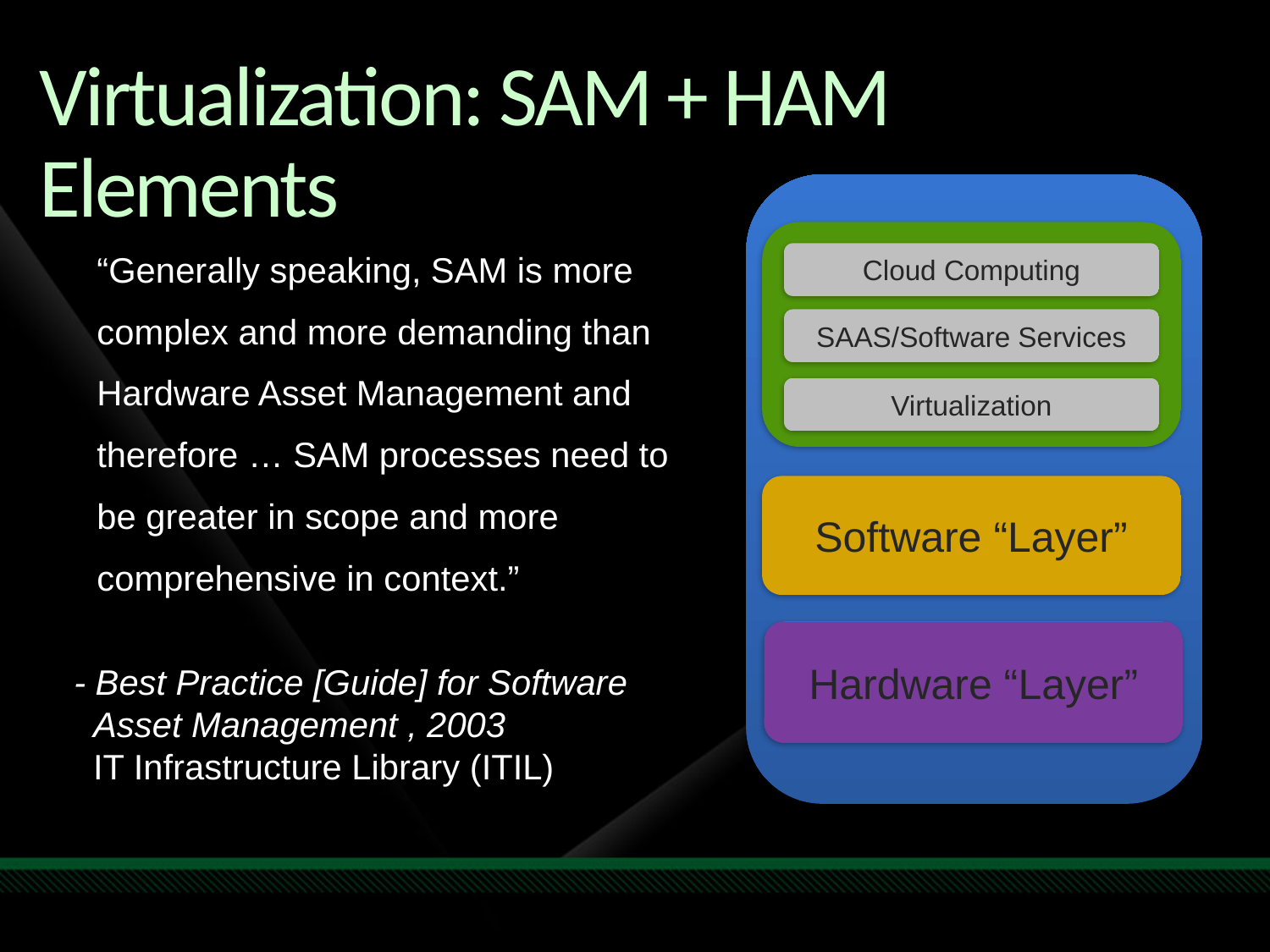

# Virtualization: SAM + HAM Elements

Hardware “Layer”
“Generally speaking, SAM is more complex and more demanding than Hardware Asset Management and therefore … SAM processes need to be greater in scope and more comprehensive in context.”

Cloud Computing
SAAS/Software Services
Virtualization
Software “Layer”
 - Best Practice [Guide] for Software
   Asset Management , 2003
   IT Infrastructure Library (ITIL)